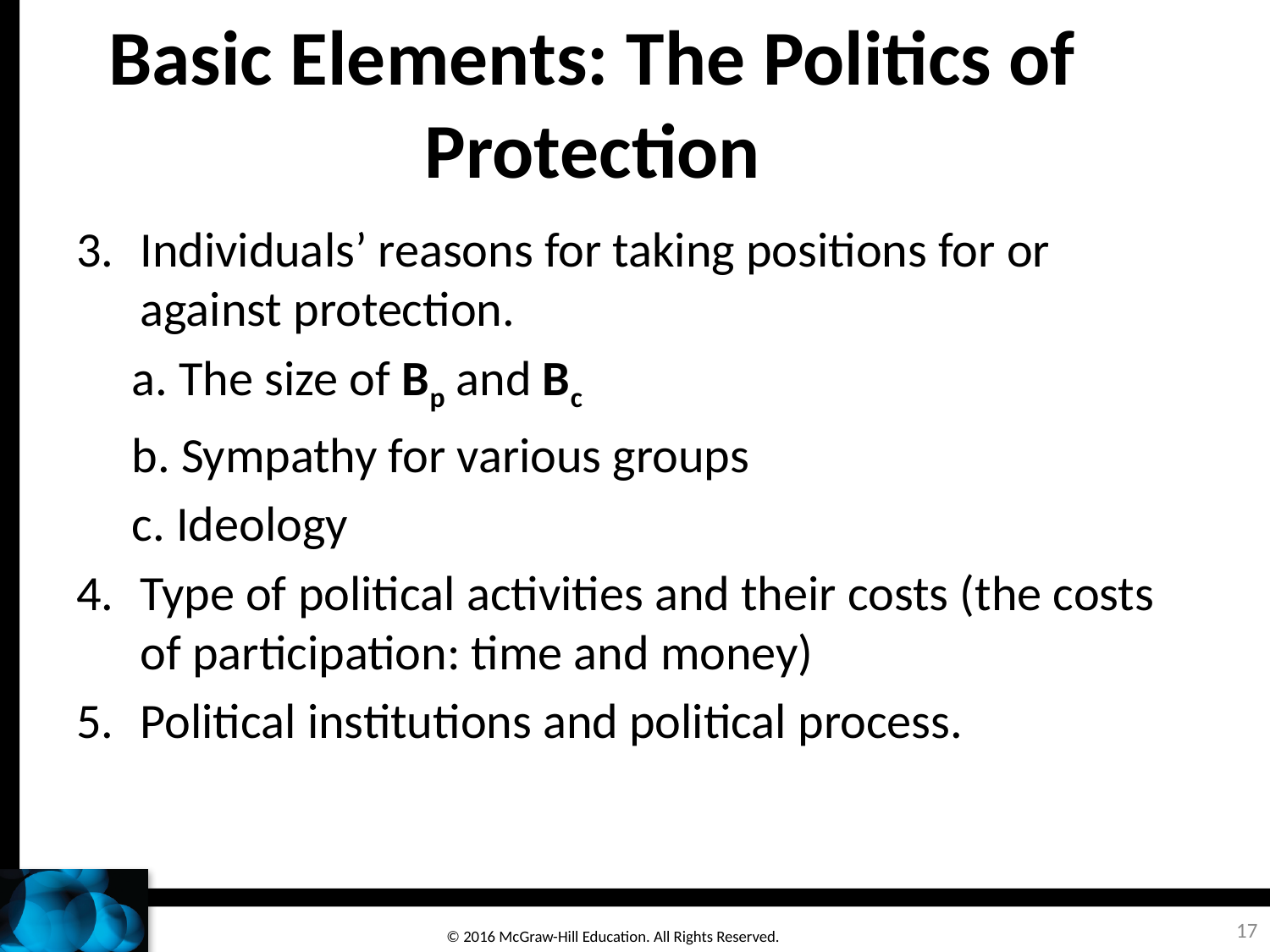

# Basic Elements: The Politics of Protection
3.	Individuals’ reasons for taking positions for or against protection.
a. The size of Bp and Bc
b. Sympathy for various groups
c. Ideology
4.	Type of political activities and their costs (the costs of participation: time and money)
5.	Political institutions and political process.

17
© 2016 McGraw-Hill Education. All Rights Reserved.